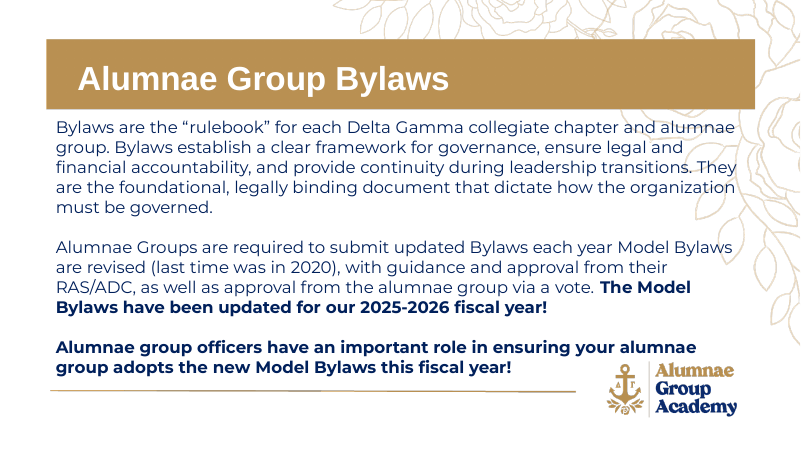

Alumnae Group Bylaws
Bylaws are the “rulebook” for each Delta Gamma collegiate chapter and alumnae group. Bylaws establish a clear framework for governance, ensure legal and financial accountability, and provide continuity during leadership transitions. They are the foundational, legally binding document that dictate how the organization must be governed.

Alumnae Groups are required to submit updated Bylaws each year Model Bylaws are revised (last time was in 2020), with guidance and approval from their RAS/ADC, as well as approval from the alumnae group via a vote. The Model Bylaws have been updated for our 2025-2026 fiscal year!
Alumnae group officers have an important role in ensuring your alumnae group adopts the new Model Bylaws this fiscal year!

Passcode: ^7ec=U*L